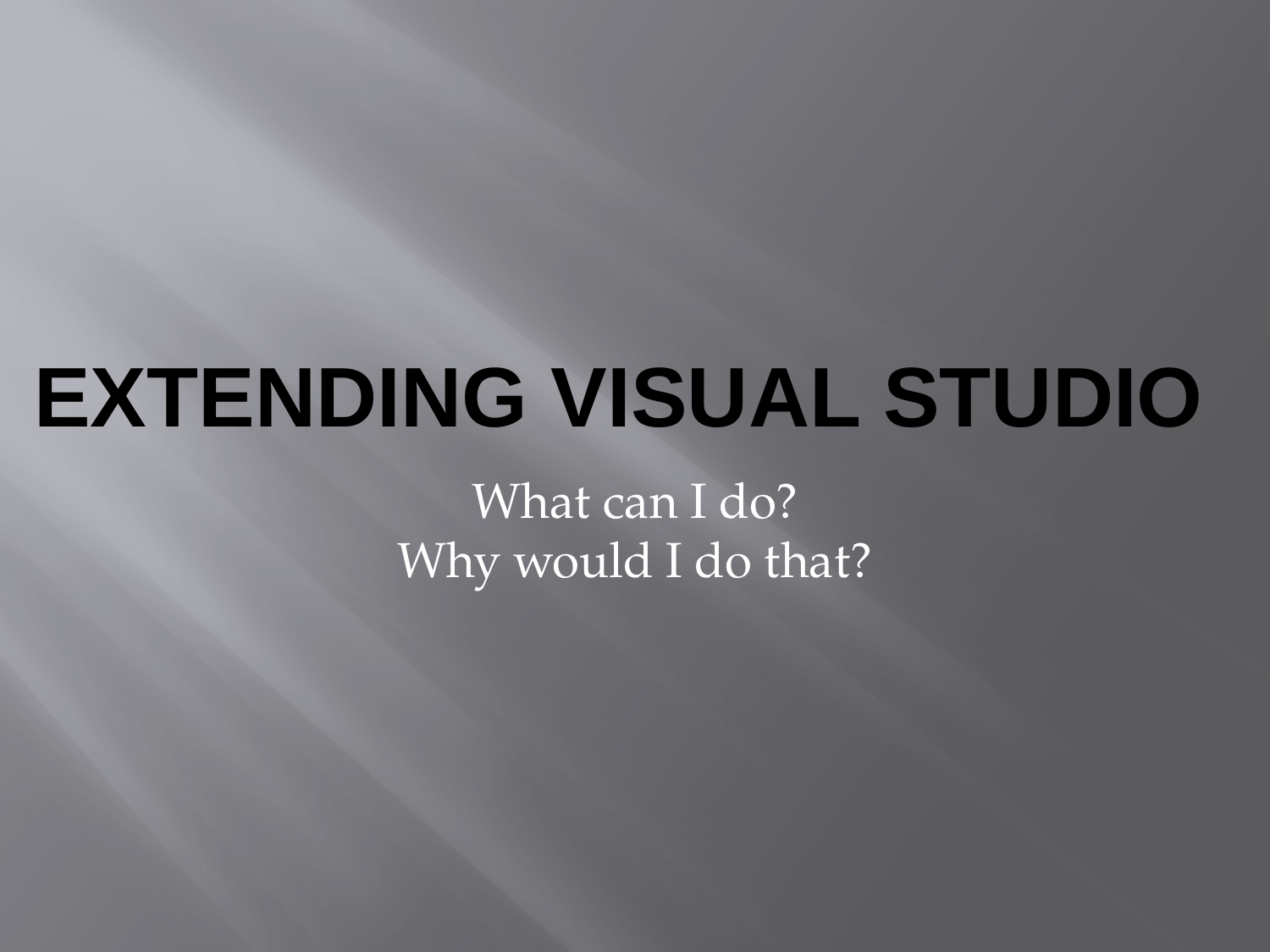

# Extending Visual Studio
What can I do?
Why would I do that?